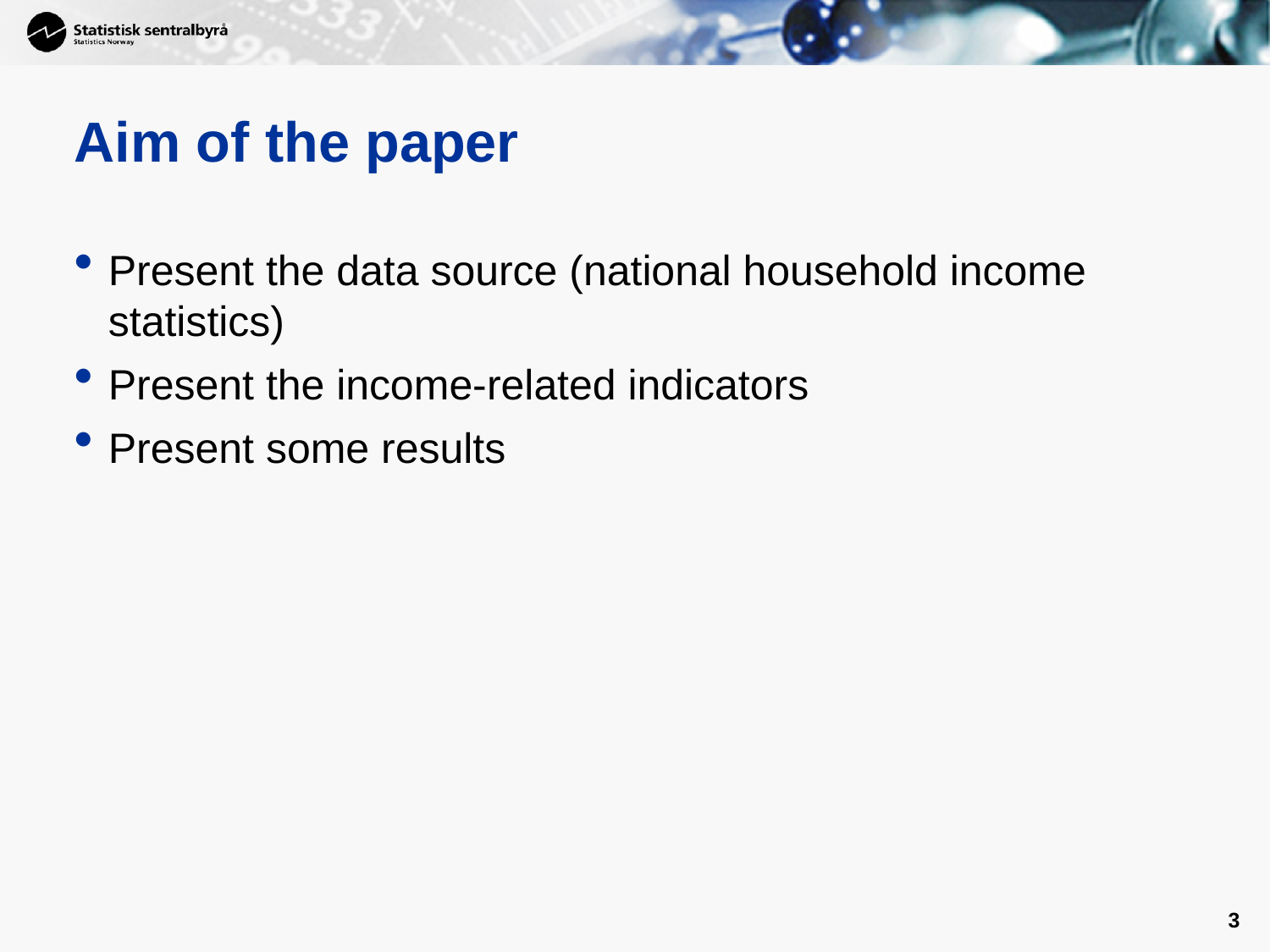

# Aim of the paper
Present the data source (national household income statistics)
Present the income-related indicators
Present some results

3